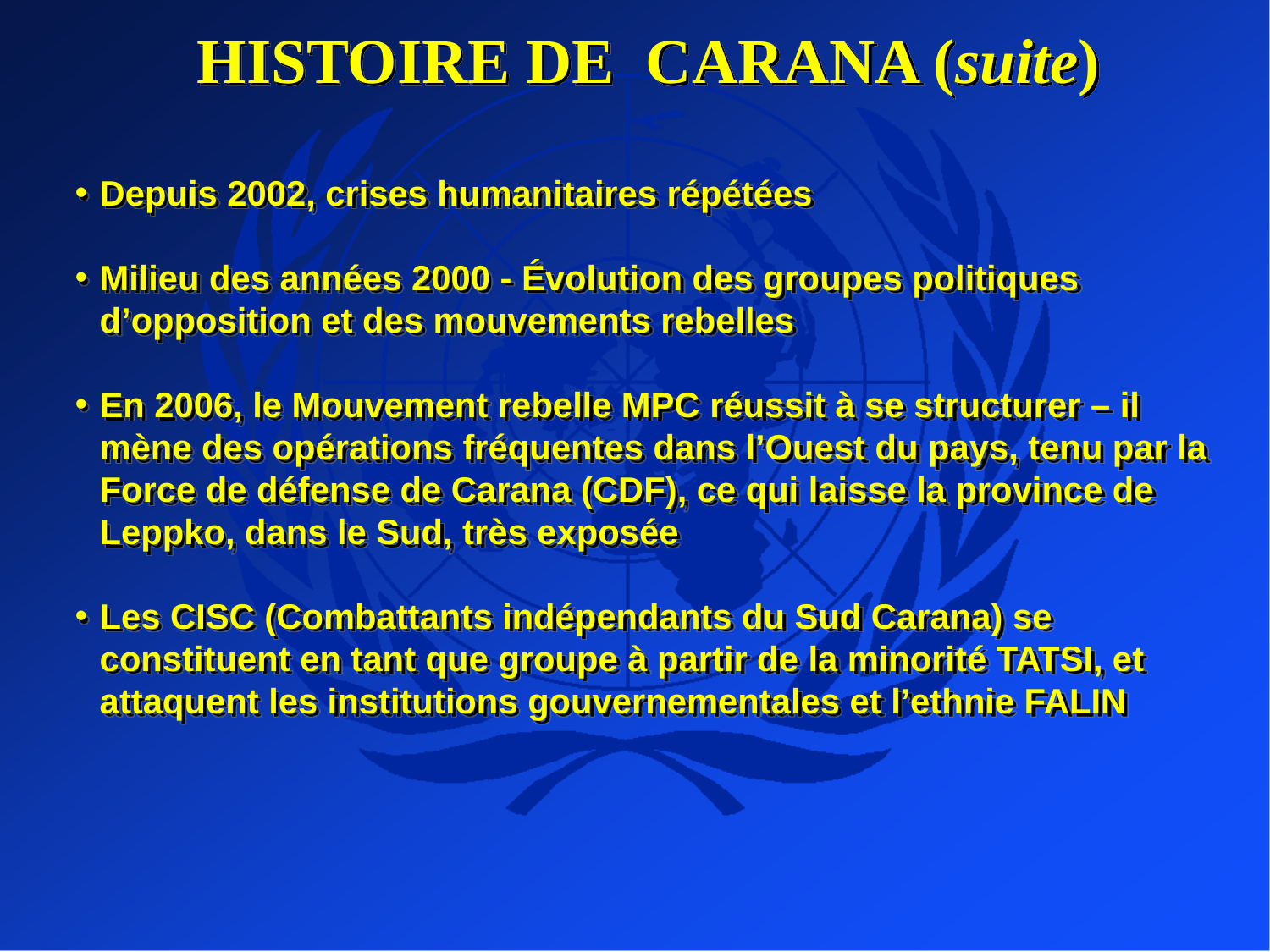

HISTOIRE DE  CARANA (suite)

Depuis 2002, crises humanitaires répétées

Milieu des années 2000 - Évolution des groupes politiques d’opposition et des mouvements rebelles

En 2006, le Mouvement rebelle MPC réussit à se structurer – il mène des opérations fréquentes dans l’Ouest du pays, tenu par la Force de défense de Carana (CDF), ce qui laisse la province de Leppko, dans le Sud, très exposée

Les CISC (Combattants indépendants du Sud Carana) se constituent en tant que groupe à partir de la minorité TATSI, et attaquent les institutions gouvernementales et l’ethnie FALIN